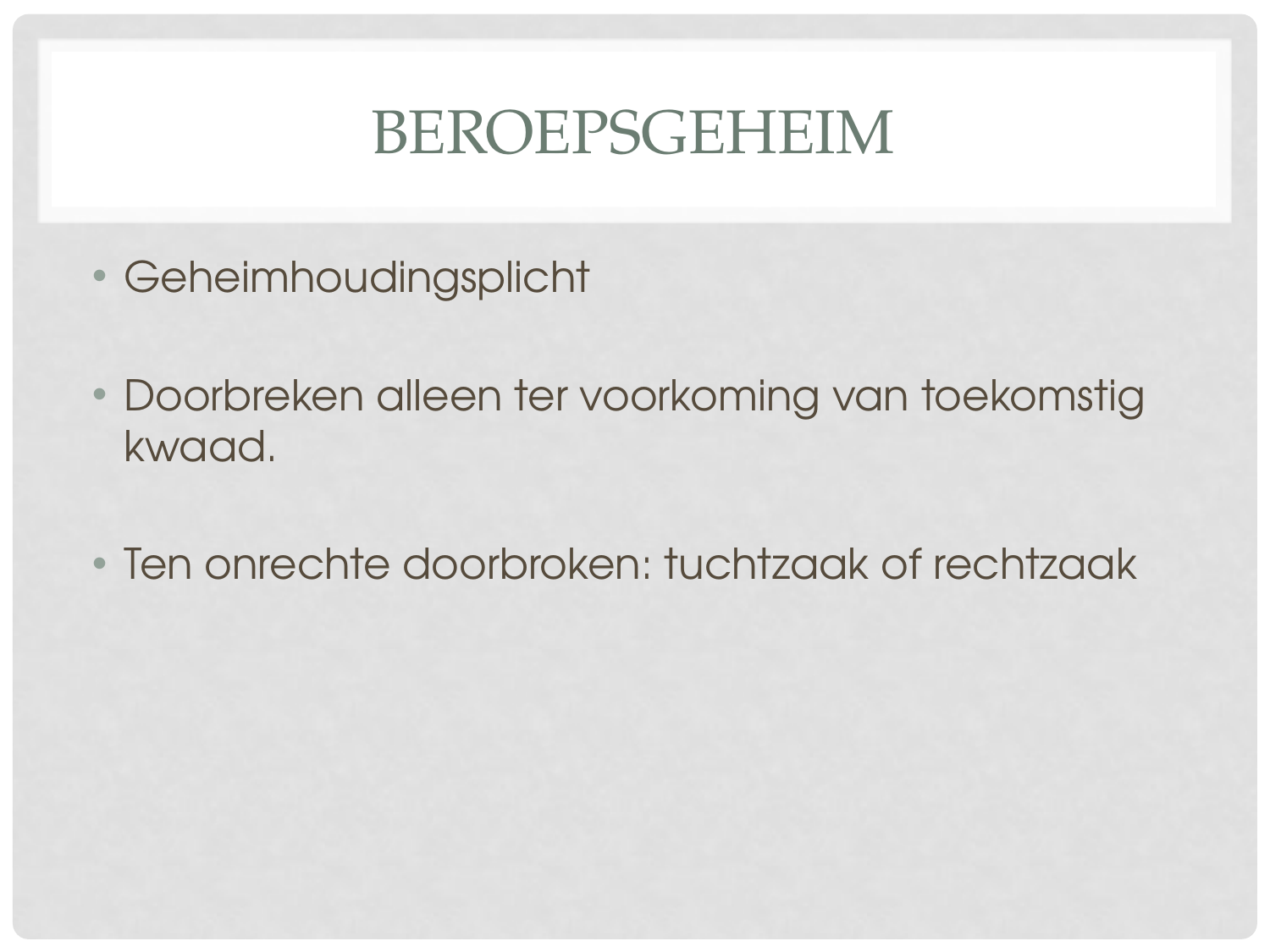

# Beroepsgeheim
Geheimhoudingsplicht

Doorbreken alleen ter voorkoming van toekomstig kwaad.

Ten onrechte doorbroken: tuchtzaak of rechtzaak